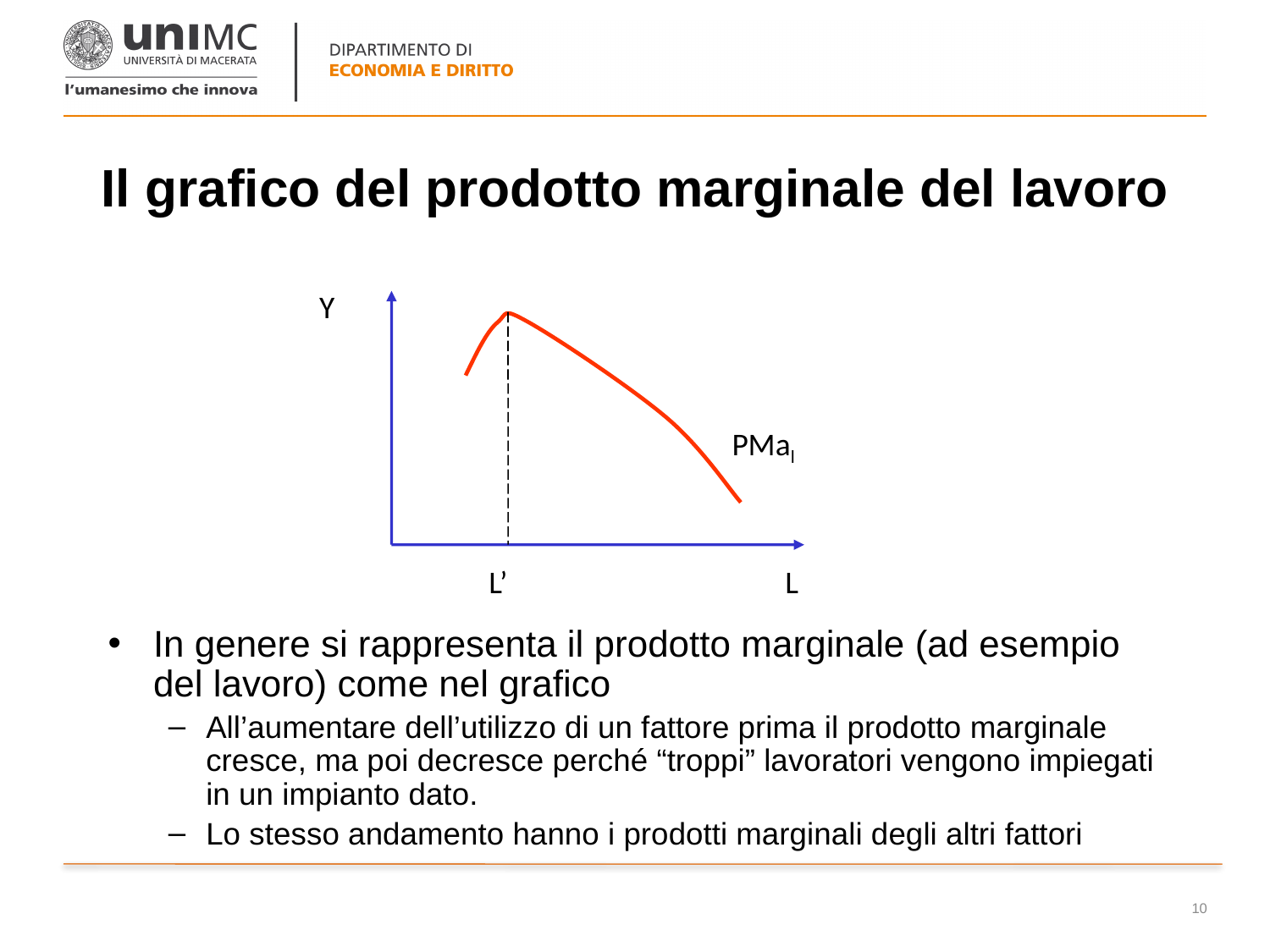

# Il grafico del prodotto marginale del lavoro
Y

PMal

L’
L
In genere si rappresenta il prodotto marginale (ad esempio del lavoro) come nel grafico
All’aumentare dell’utilizzo di un fattore prima il prodotto marginale cresce, ma poi decresce perché “troppi” lavoratori vengono impiegati in un impianto dato.
Lo stesso andamento hanno i prodotti marginali degli altri fattori

10